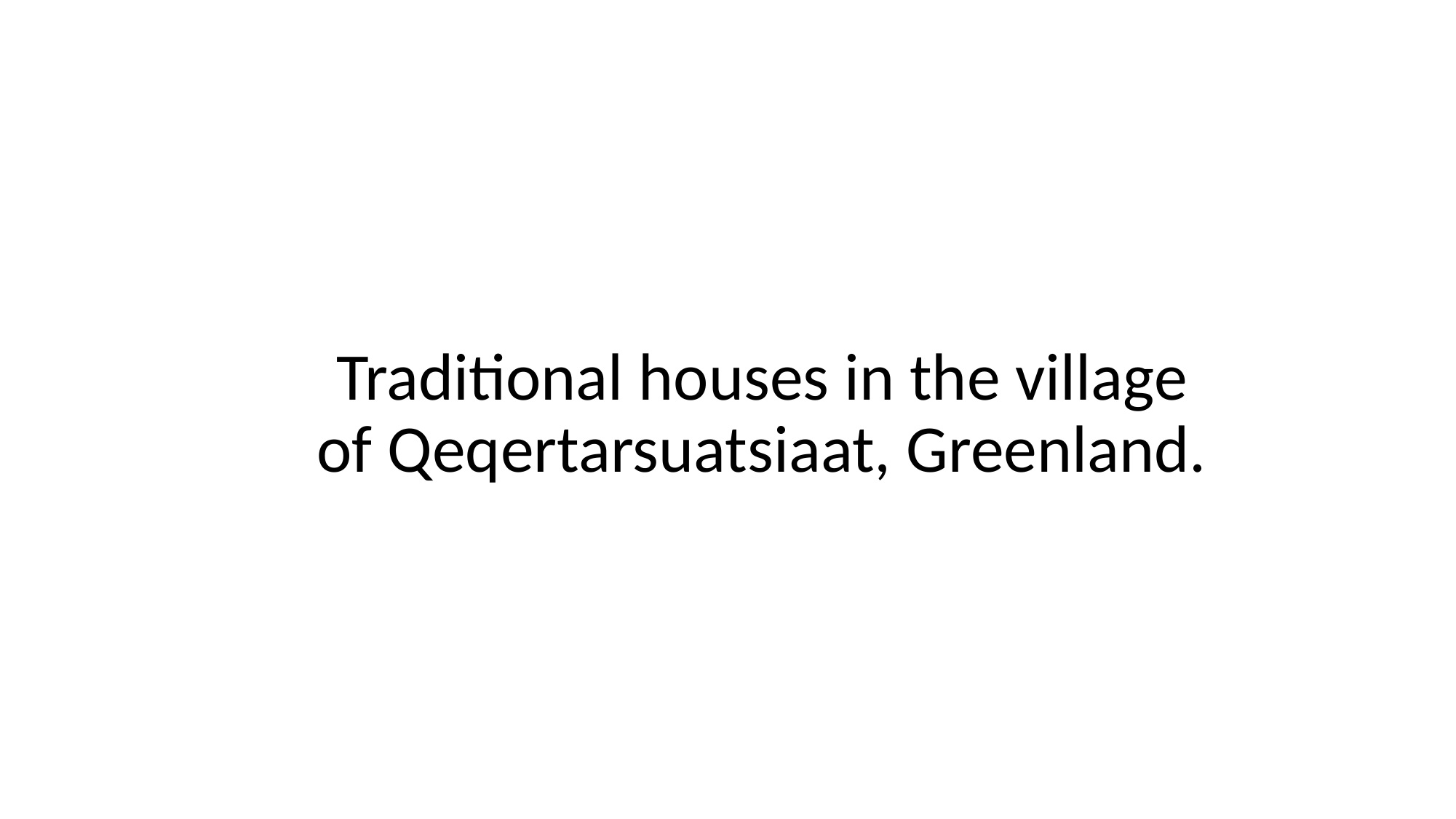

# Traditional houses in the village of Qeqertarsuatsiaat, Greenland.